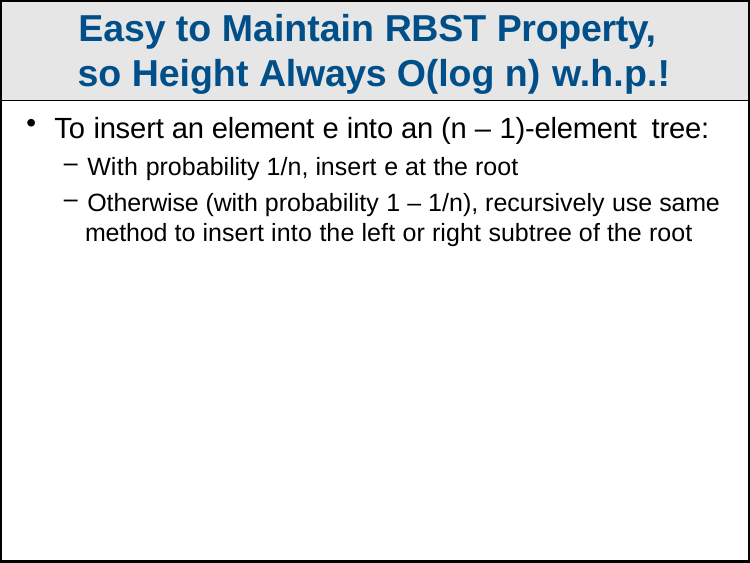

Easy to Maintain RBST Property,
so Height Always O(log n) w.h.p.!
To insert an element e into an (n – 1)-element tree:
With probability 1/n, insert e at the root
Otherwise (with probability 1 – 1/n), recursively use same
method to insert into the left or right subtree of the root